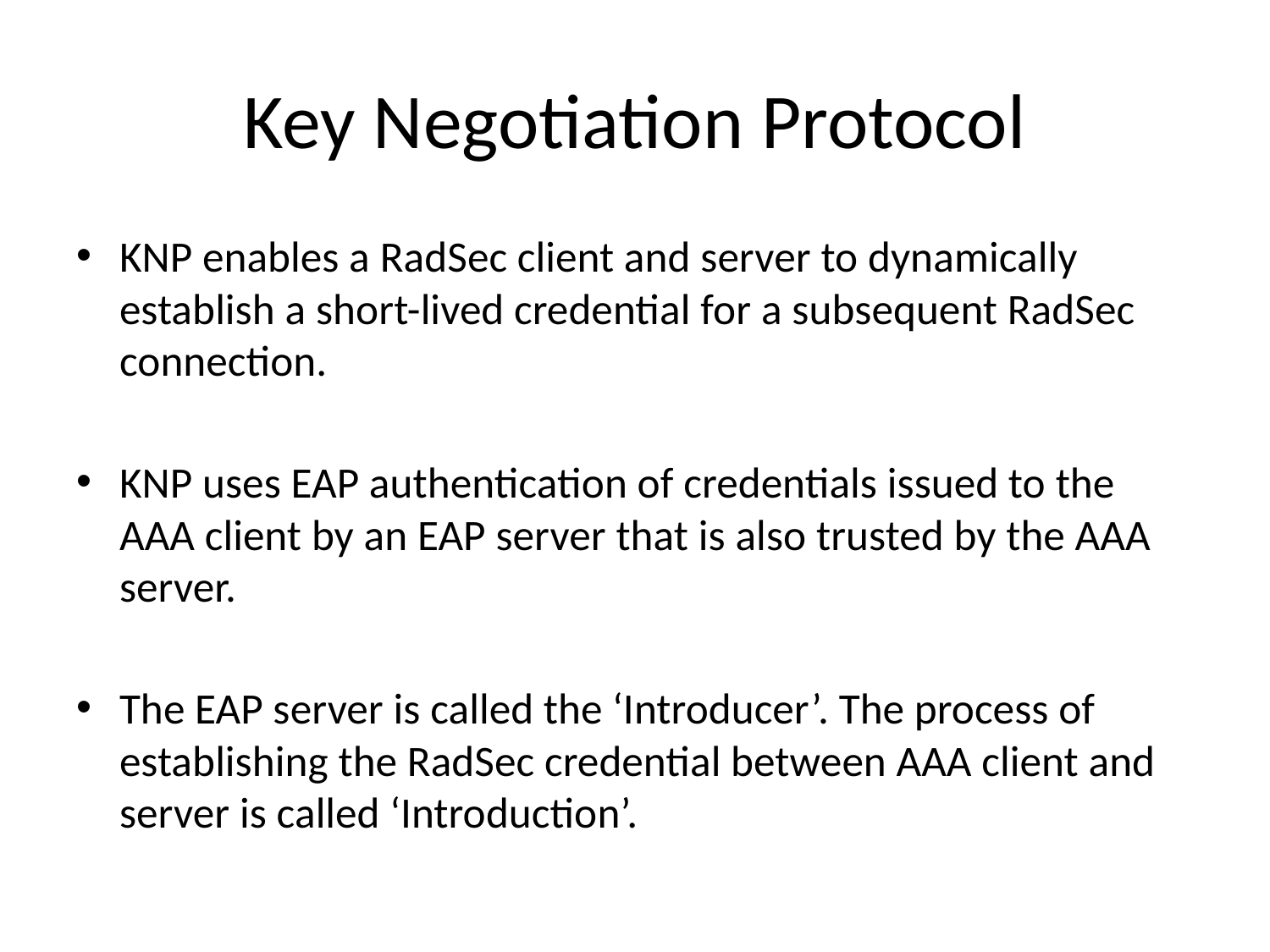

# Key Negotiation Protocol
KNP enables a RadSec client and server to dynamically establish a short-lived credential for a subsequent RadSec connection.

KNP uses EAP authentication of credentials issued to the AAA client by an EAP server that is also trusted by the AAA server.

The EAP server is called the ‘Introducer’. The process of establishing the RadSec credential between AAA client and server is called ‘Introduction’.